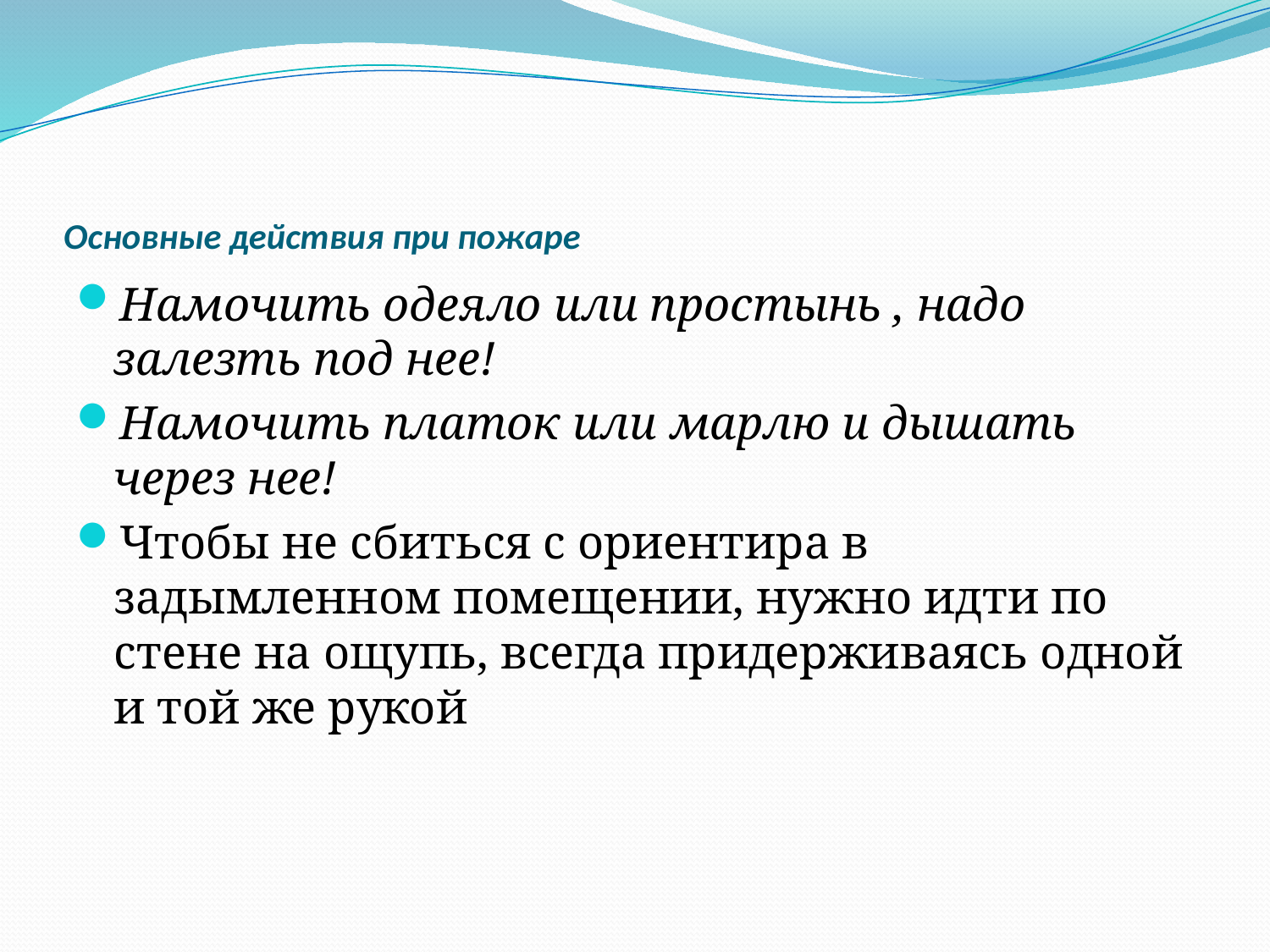

# Основные действия при пожаре
Намочить одеяло или простынь , надо залезть под нее!
Намочить платок или марлю и дышать через нее!
Чтобы не сбиться с ориентира в задымленном помещении, нужно идти по стене на ощупь, всегда придерживаясь одной и той же рукой